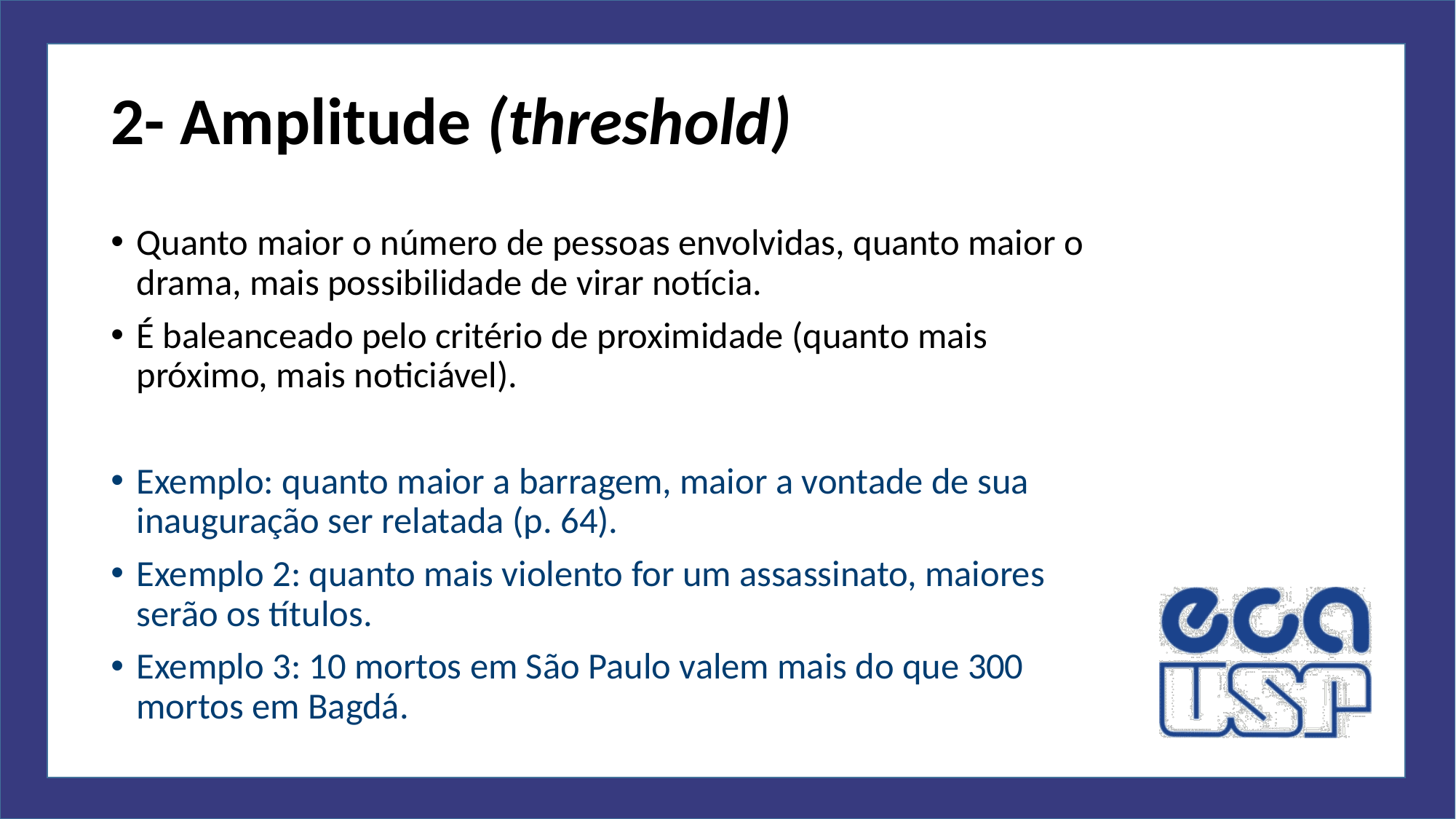

# 2- Amplitude (threshold)
Quanto maior o número de pessoas envolvidas, quanto maior o drama, mais possibilidade de virar notícia.
É baleanceado pelo critério de proximidade (quanto mais próximo, mais noticiável).

Exemplo: quanto maior a barragem, maior a vontade de sua inauguração ser relatada (p. 64).
Exemplo 2: quanto mais violento for um assassinato, maiores serão os títulos.
Exemplo 3: 10 mortos em São Paulo valem mais do que 300 mortos em Bagdá.